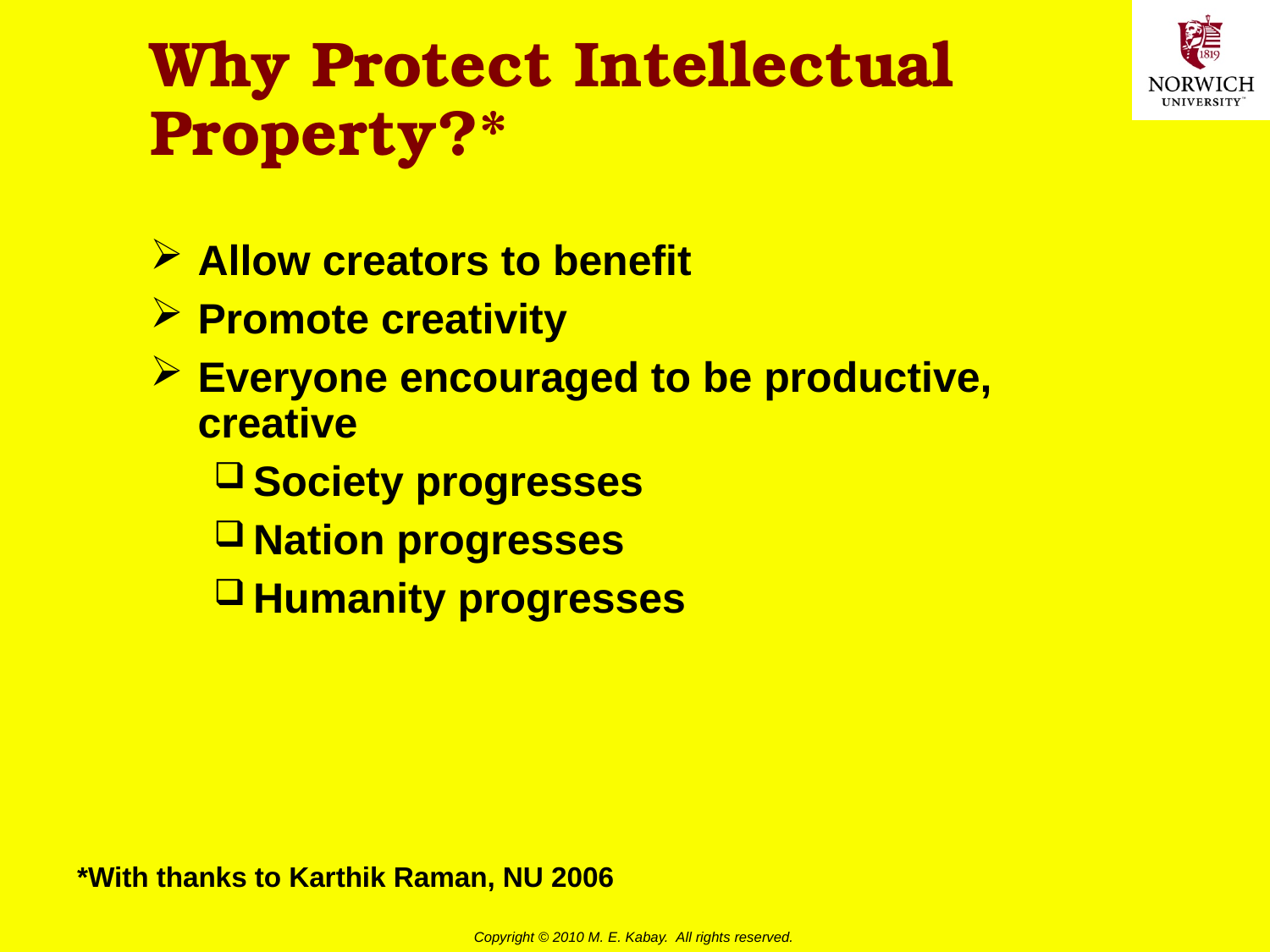

# Why Protect Intellectual Property?*
Allow creators to benefit
Promote creativity
Everyone encouraged to be productive, creative
Society progresses
Nation progresses
Humanity progresses
*With thanks to Karthik Raman, NU 2006